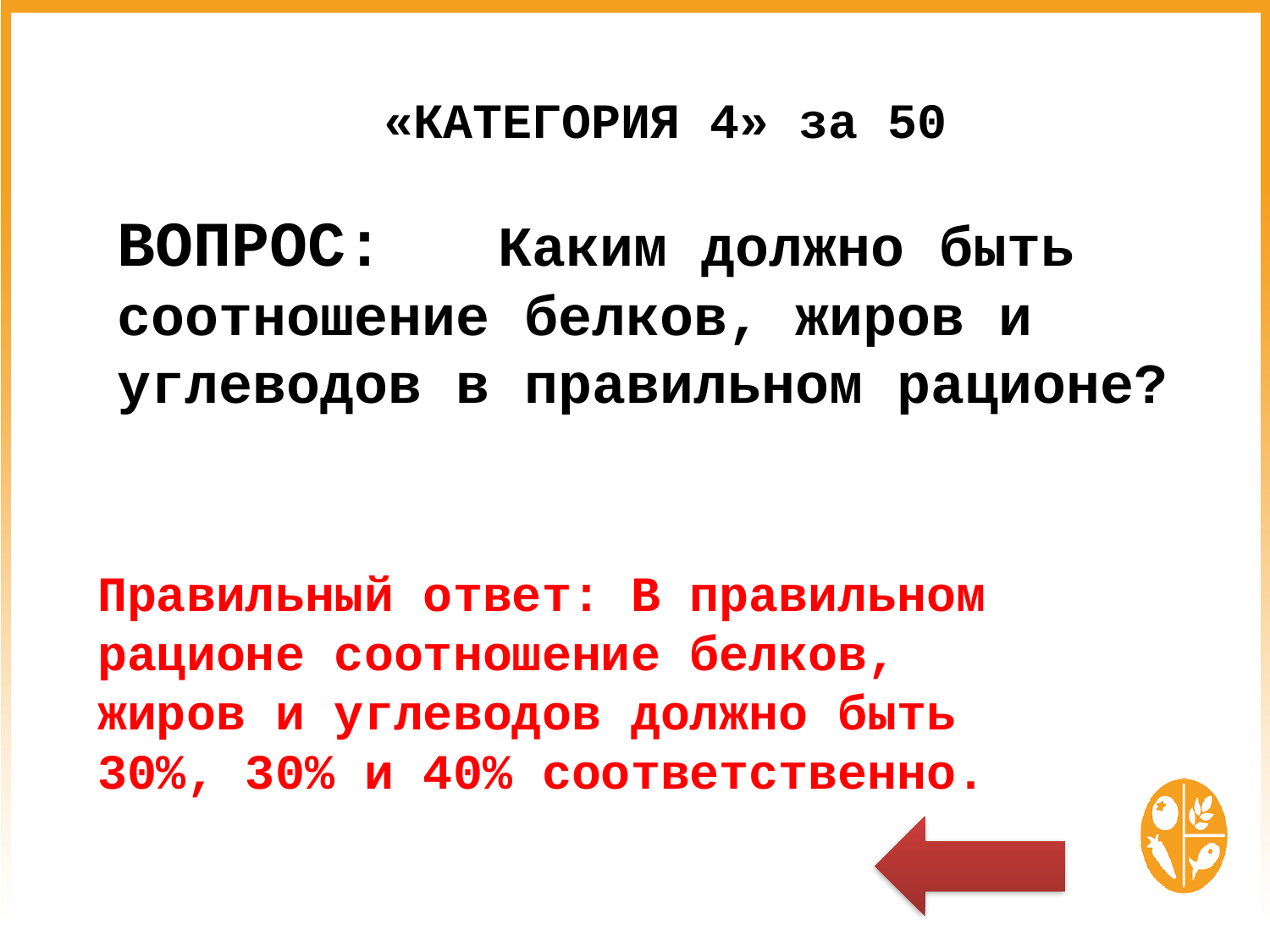

# «КАТЕГОРИЯ 4» за 50
ВОПРОС: 	Каким должно быть соотношение белков, жиров и углеводов в правильном рационе?

Правильный ответ: В правильном рационе соотношение белков, жиров и углеводов должно быть 30%, 30% и 40% соответственно.